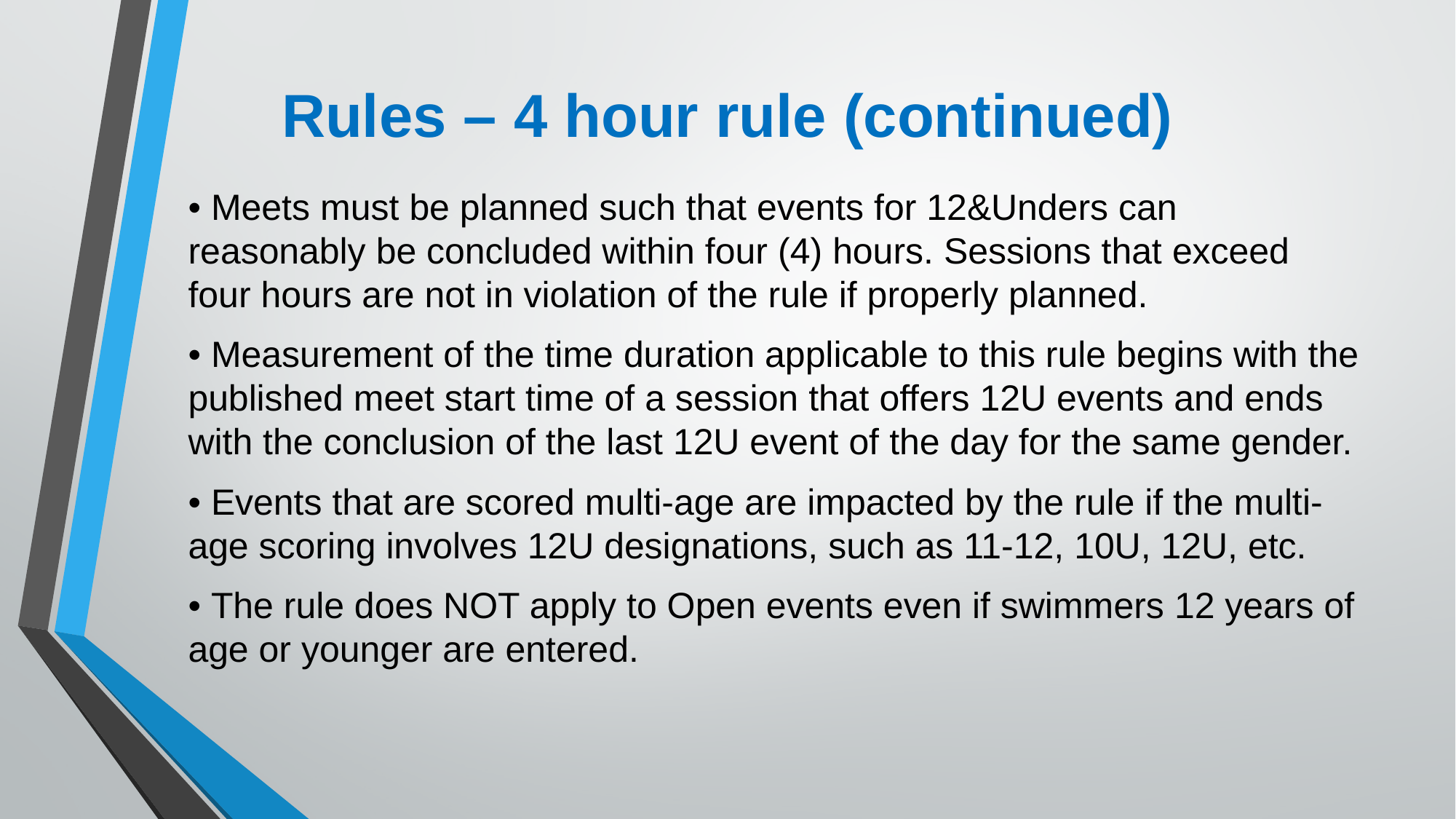

# Rules – 4 hour rule (continued)
• Meets must be planned such that events for 12&Unders can reasonably be concluded within four (4) hours. Sessions that exceed four hours are not in violation of the rule if properly planned.
• Measurement of the time duration applicable to this rule begins with the published meet start time of a session that offers 12U events and ends with the conclusion of the last 12U event of the day for the same gender.
• Events that are scored multi-age are impacted by the rule if the multi-age scoring involves 12U designations, such as 11-12, 10U, 12U, etc.
• The rule does NOT apply to Open events even if swimmers 12 years of age or younger are entered.